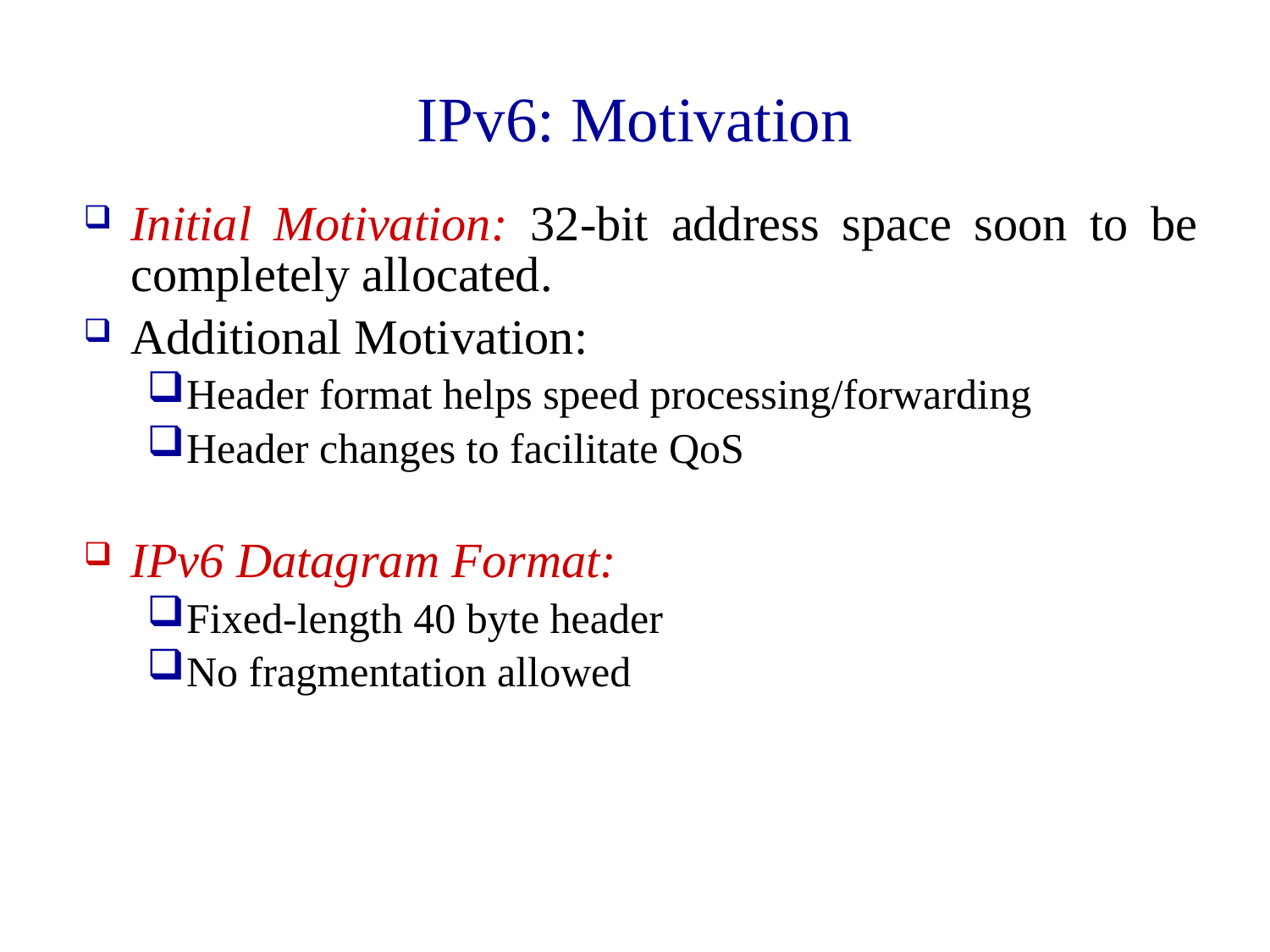

IPv6: Motivation
Initial Motivation: 32-bit address space soon to be completely allocated.
Additional Motivation:
Header format helps speed processing/forwarding
Header changes to facilitate QoS

IPv6 Datagram Format:
Fixed-length 40 byte header
No fragmentation allowed